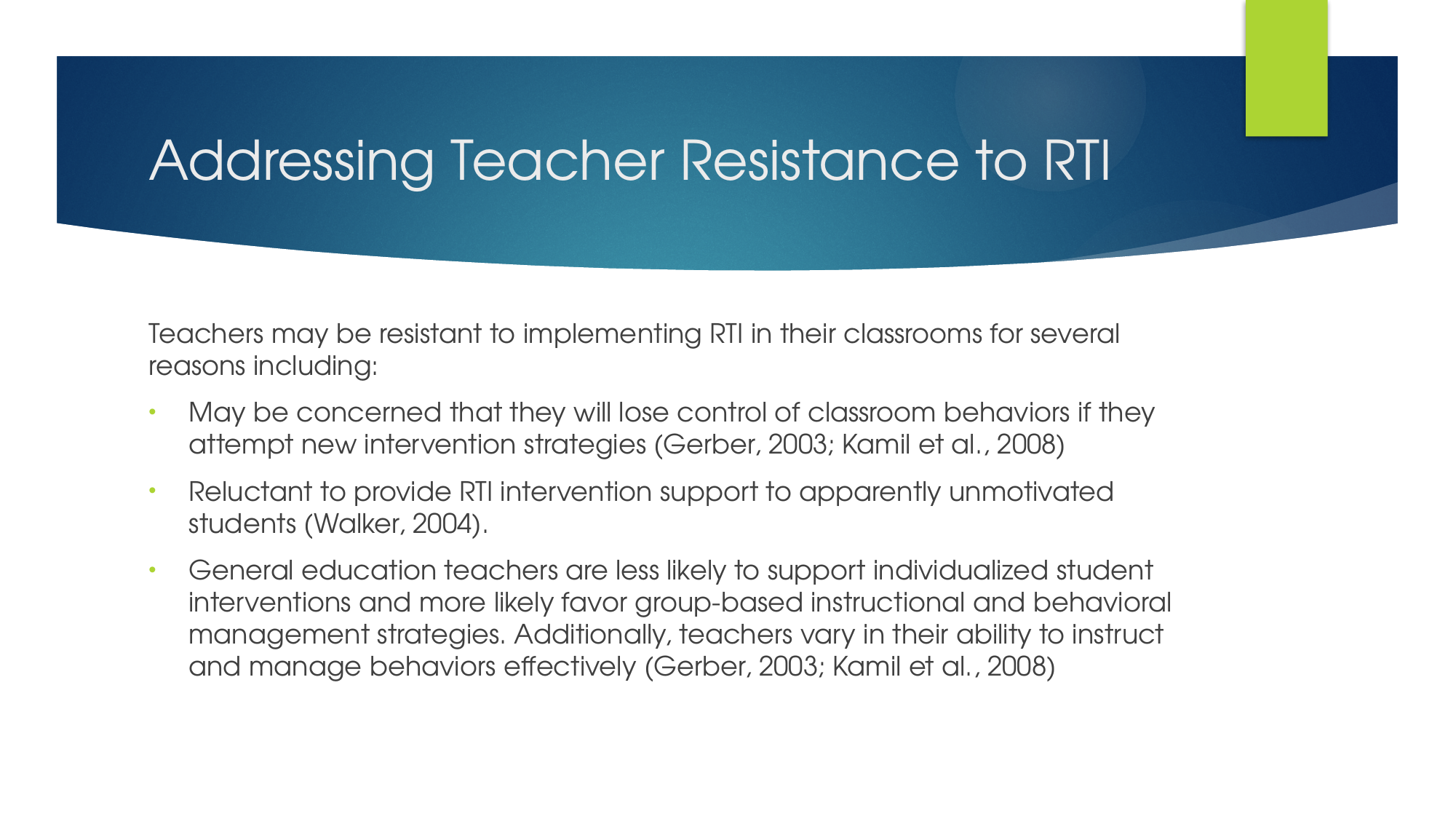

# Addressing Teacher Resistance to RTI
Teachers may be resistant to implementing RTI in their classrooms for several reasons including:
May be concerned that they will lose control of classroom behaviors if they attempt new intervention strategies (Gerber, 2003; Kamil et al., 2008)
Reluctant to provide RTI intervention support to apparently unmotivated students (Walker, 2004).
General education teachers are less likely to support individualized student interventions and more likely favor group-based instructional and behavioral management strategies. Additionally, teachers vary in their ability to instruct and manage behaviors effectively (Gerber, 2003; Kamil et al., 2008)